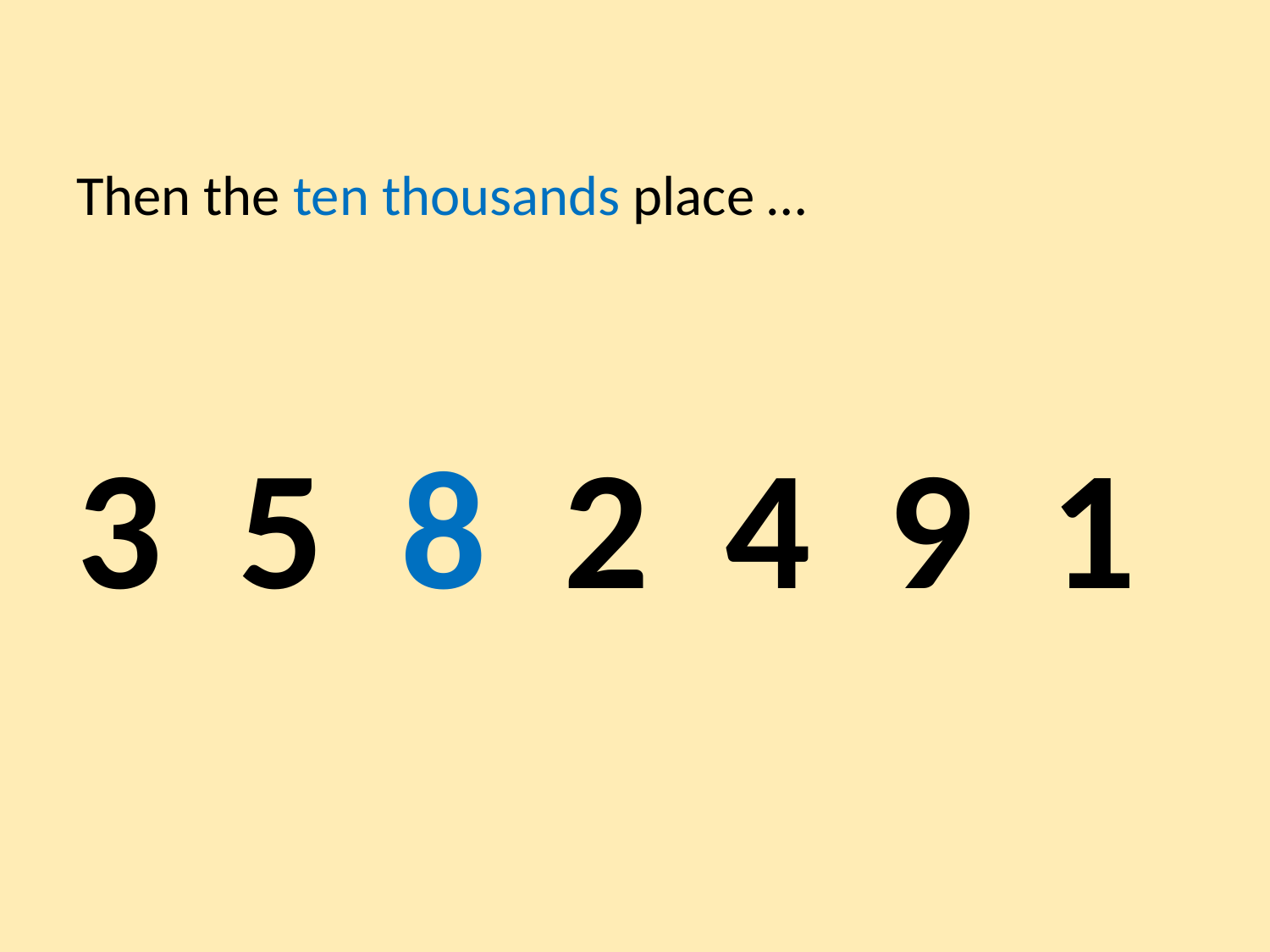

Then the ten thousands place …

3  5  8  2  4  9  1